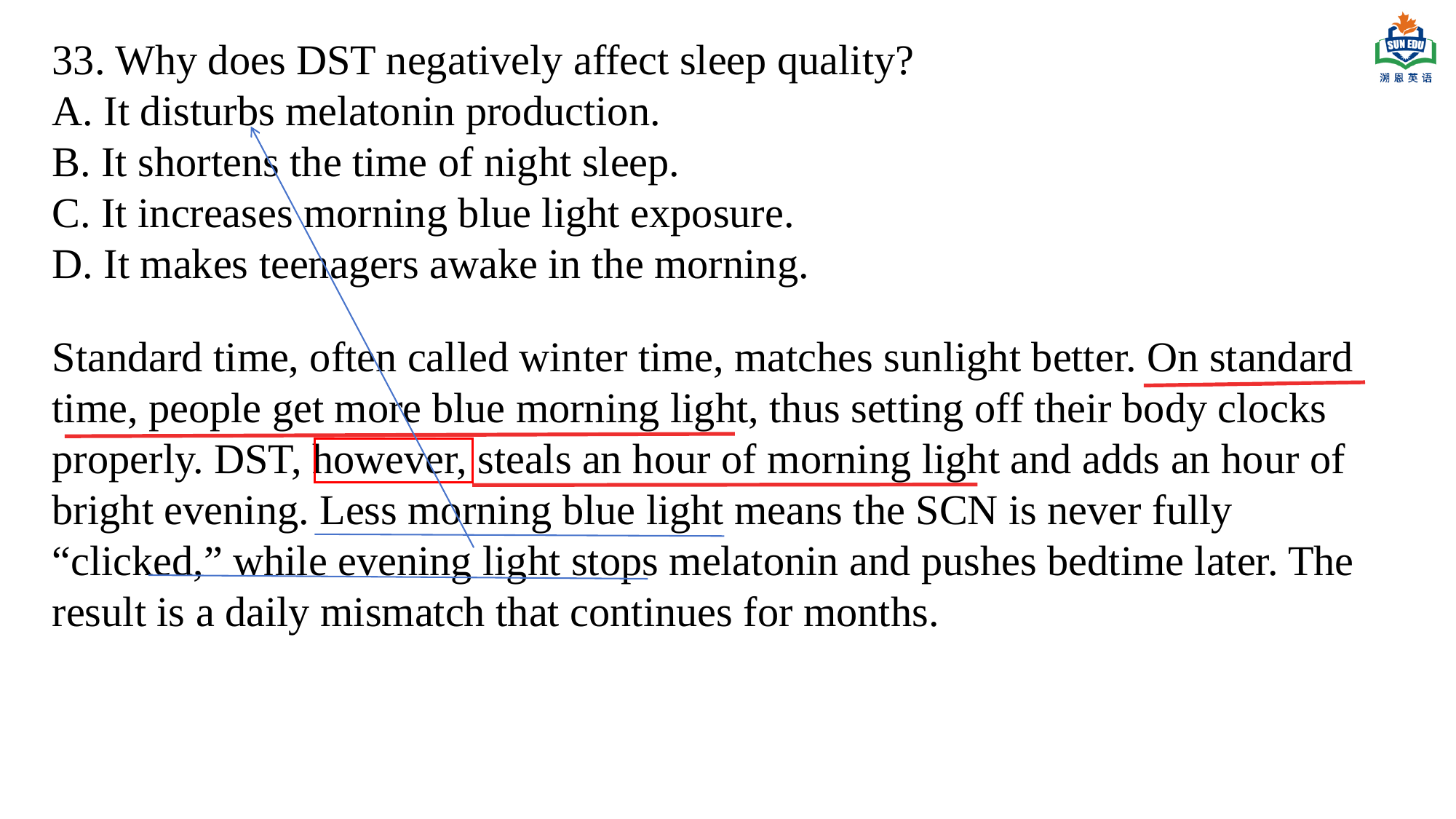

33. Why does DST negatively affect sleep quality?
A. It disturbs melatonin production.
B. It shortens the time of night sleep.
C. It increases morning blue light exposure.
D. It makes teenagers awake in the morning.
Standard time, often called winter time, matches sunlight better. On standard time, people get more blue morning light, thus setting off their body clocks properly. DST, however, steals an hour of morning light and adds an hour of bright evening. Less morning blue light means the SCN is never fully “clicked,” while evening light stops melatonin and pushes bedtime later. The result is a daily mismatch that continues for months.